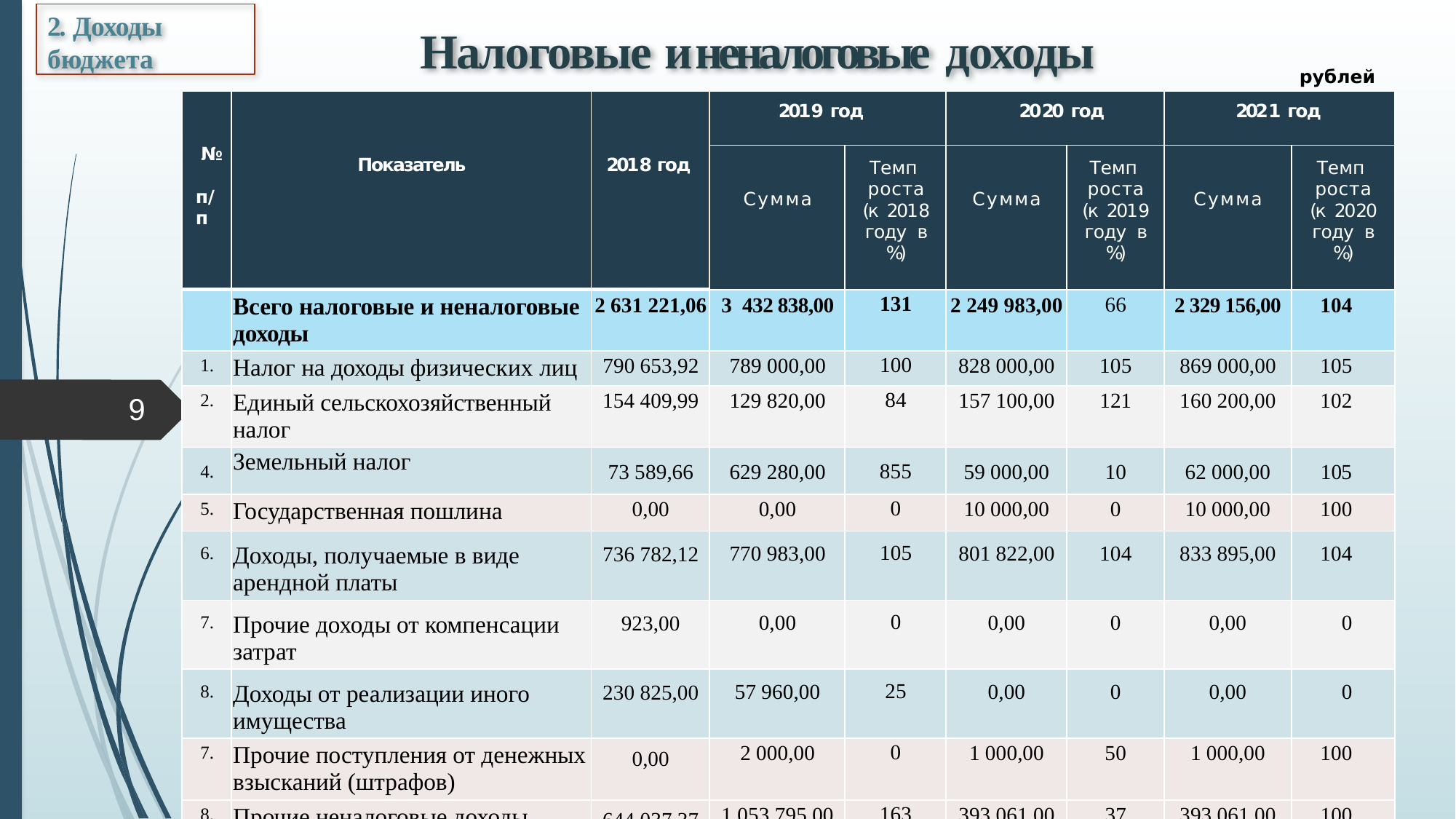

2. Доходы  бюджета
# Налоговые и неналоговые  доходы
 рублей
| № п/п | Показатель | 2018 год | 2019 год |  | 2020 год |  | 2021 год |  |
| --- | --- | --- | --- | --- | --- | --- | --- | --- |
|  |  |  | Сумма | Темп роста (к 2018 году в %) | Сумма | Темп роста (к 2019 году в %) | Сумма | Темп роста (к 2020 году в %) |
|  | Всего налоговые и неналоговые доходы | 2 631 221,06 | 3 432 838,00 | 131 | 2 249 983,00 | 66 | 2 329 156,00 | 104 |
| 1. | Налог на доходы физических лиц | 790 653,92 | 789 000,00 | 100 | 828 000,00 | 105 | 869 000,00 | 105 |
| 2. | Единый сельскохозяйственный налог | 154 409,99 | 129 820,00 | 84 | 157 100,00 | 121 | 160 200,00 | 102 |
| 4. | Земельный налог | 73 589,66 | 629 280,00 | 855 | 59 000,00 | 10 | 62 000,00 | 105 |
| 5. | Государственная пошлина | 0,00 | 0,00 | 0 | 10 000,00 | 0 | 10 000,00 | 100 |
| 6. | Доходы, получаемые в виде арендной платы | 736 782,12 | 770 983,00 | 105 | 801 822,00 | 104 | 833 895,00 | 104 |
| 7. | Прочие доходы от компенсации затрат | 923,00 | 0,00 | 0 | 0,00 | 0 | 0,00 | 0 |
| 8. | Доходы от реализации иного имущества | 230 825,00 | 57 960,00 | 25 | 0,00 | 0 | 0,00 | 0 |
| 7. | Прочие поступления от денежных взысканий (штрафов) | 0,00 | 2 000,00 | 0 | 1 000,00 | 50 | 1 000,00 | 100 |
| 8. | Прочие неналоговые доходы | 644 037,37 | 1 053 795,00 | 163 | 393 061,00 | 37 | 393 061,00 | 100 |
9